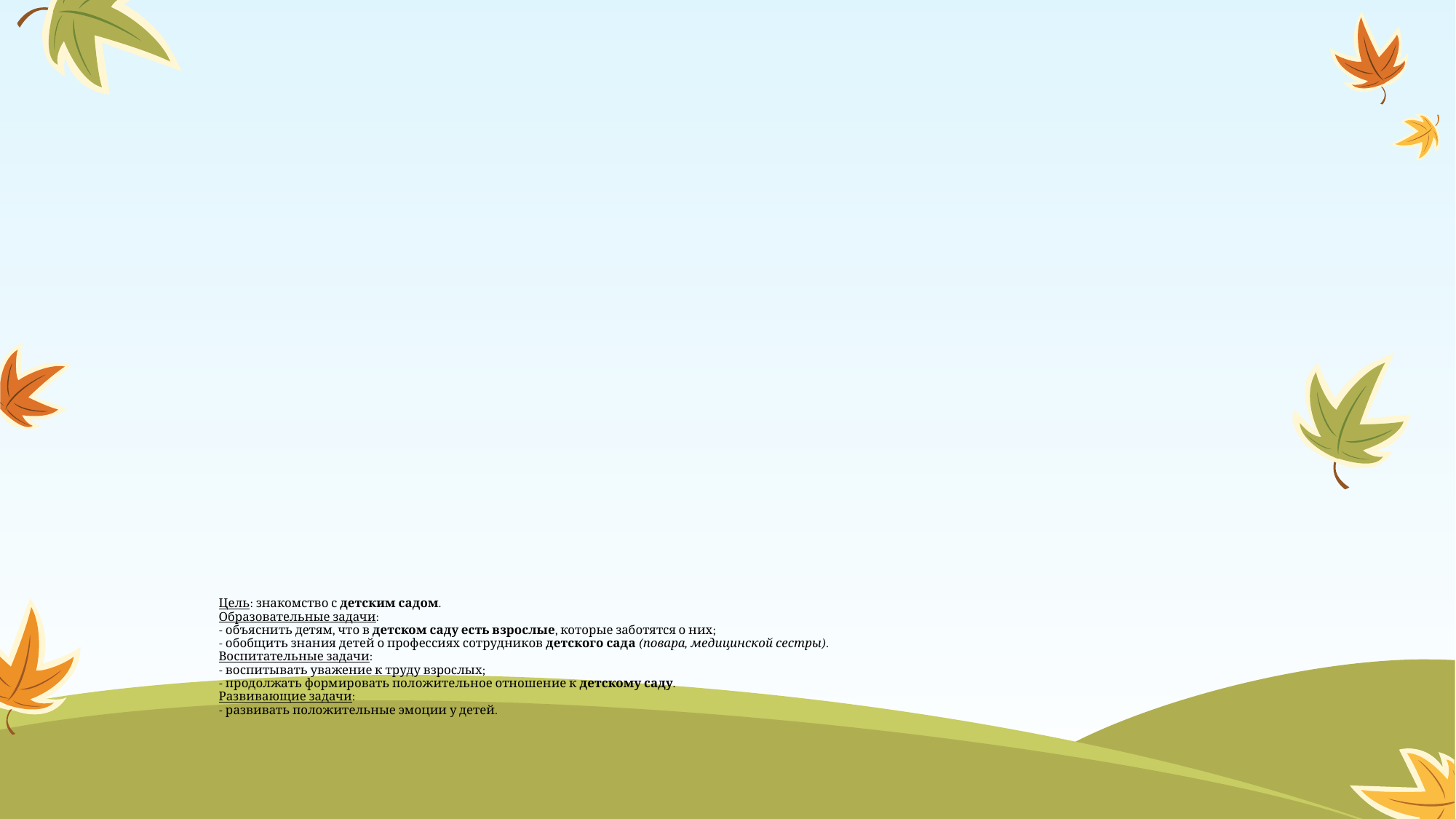

# Цель: знакомство с детским садом. Образовательные задачи: - объяснить детям, что в детском саду есть взрослые, которые заботятся о них; - обобщить знания детей о профессиях сотрудников детского сада (повара, медицинской сестры). Воспитательные задачи: - воспитывать уважение к труду взрослых; - продолжать формировать положительное отношение к детскому саду. Развивающие задачи: - развивать положительные эмоции у детей.